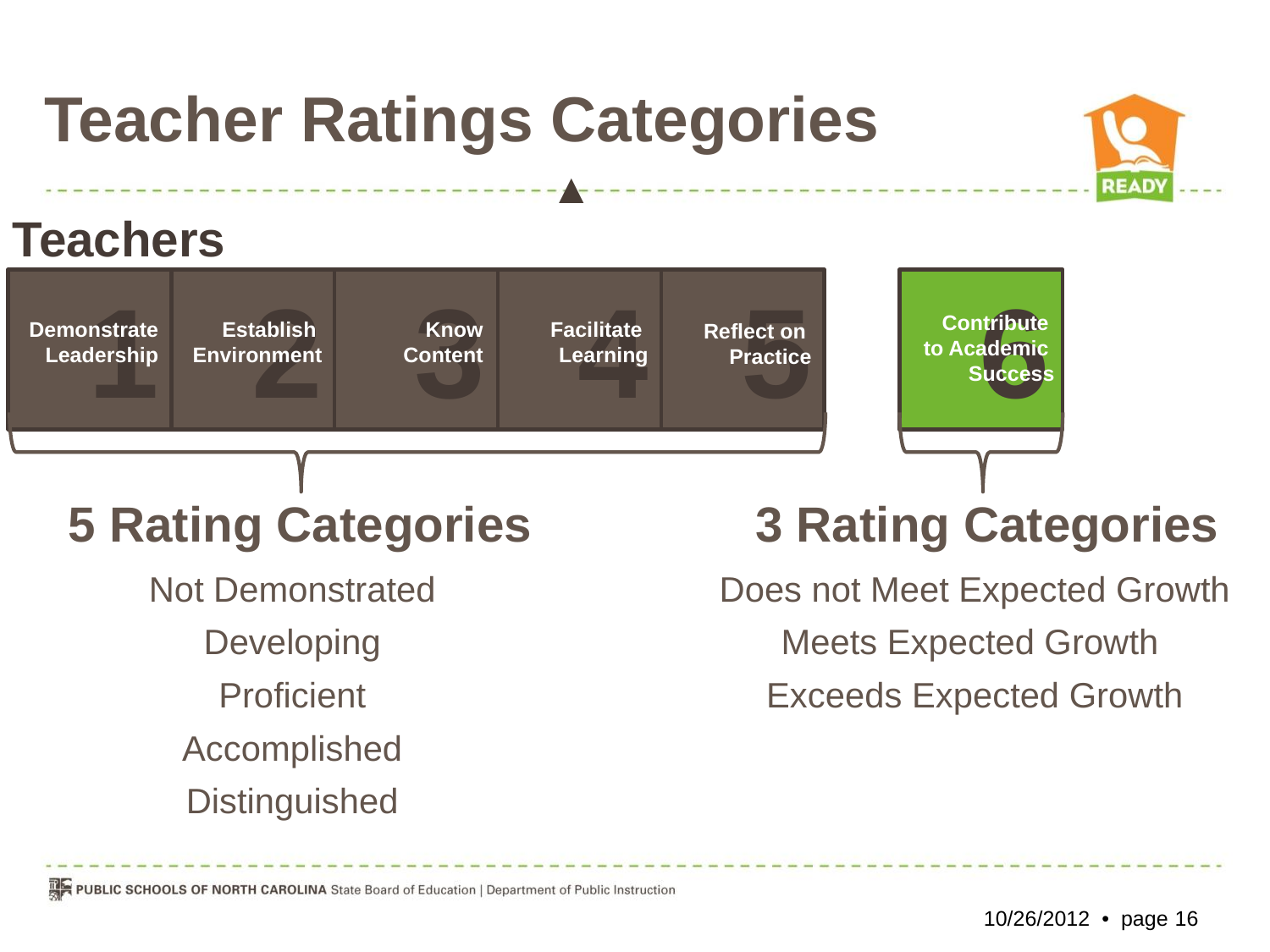

Teacher Ratings Categories

▲
Teachers

1
2
3
4
5
6
Contribute
to Academic
Success
Demonstrate Leadership
Establish  Environment
Know
Content
Facilitate
Learning
Reflect on
Practice

5 Rating Categories

3 Rating Categories

Not Demonstrated
Developing
Proficient
Accomplished
Distinguished
Does not Meet Expected Growth
Meets Expected Growth
Exceeds Expected Growth
10/26/2012  •  page 16